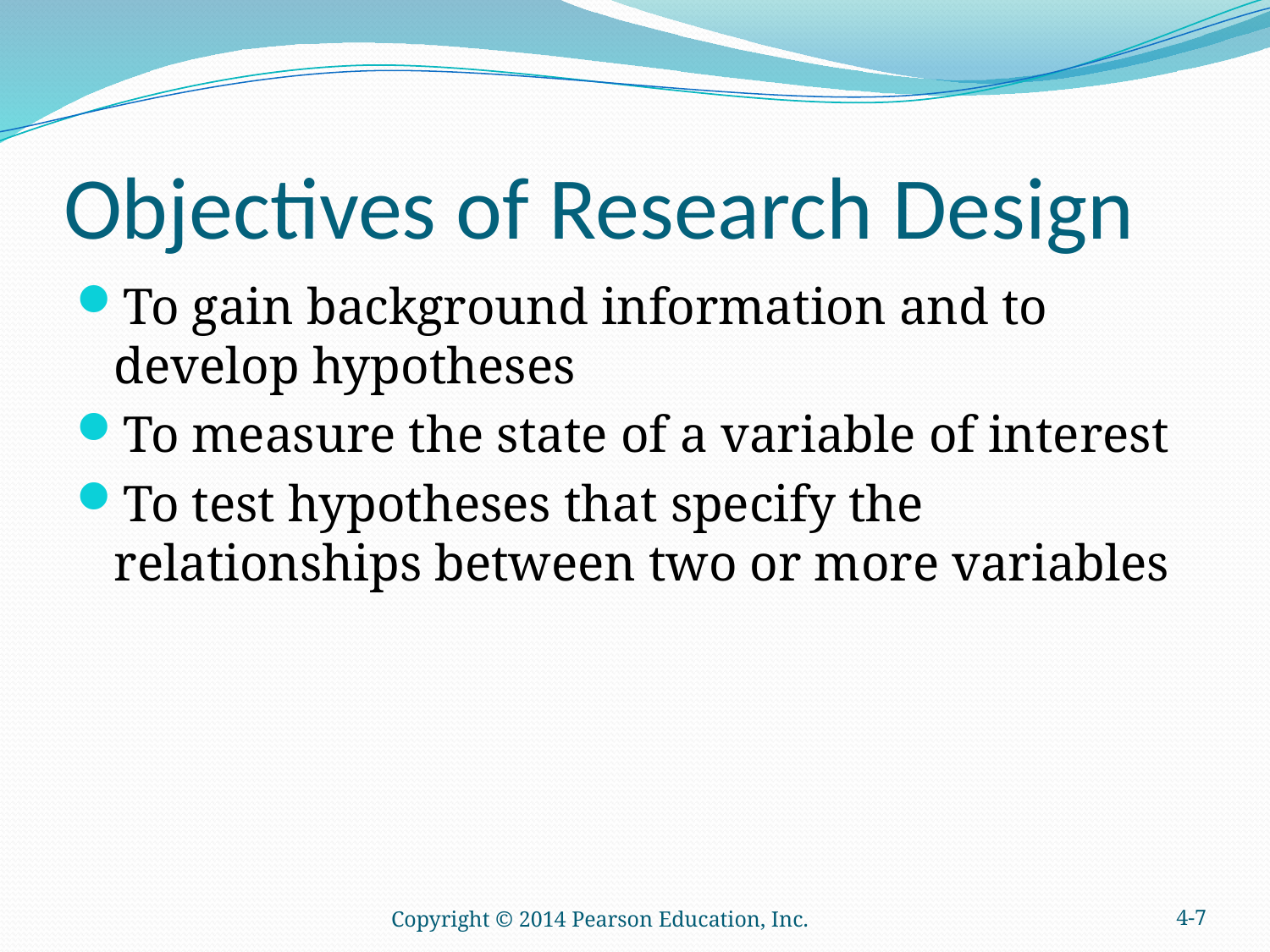

# Objectives of Research Design
To gain background information and to develop hypotheses
To measure the state of a variable of interest
To test hypotheses that specify the relationships between two or more variables

Copyright © 2014 Pearson Education, Inc.
4-7